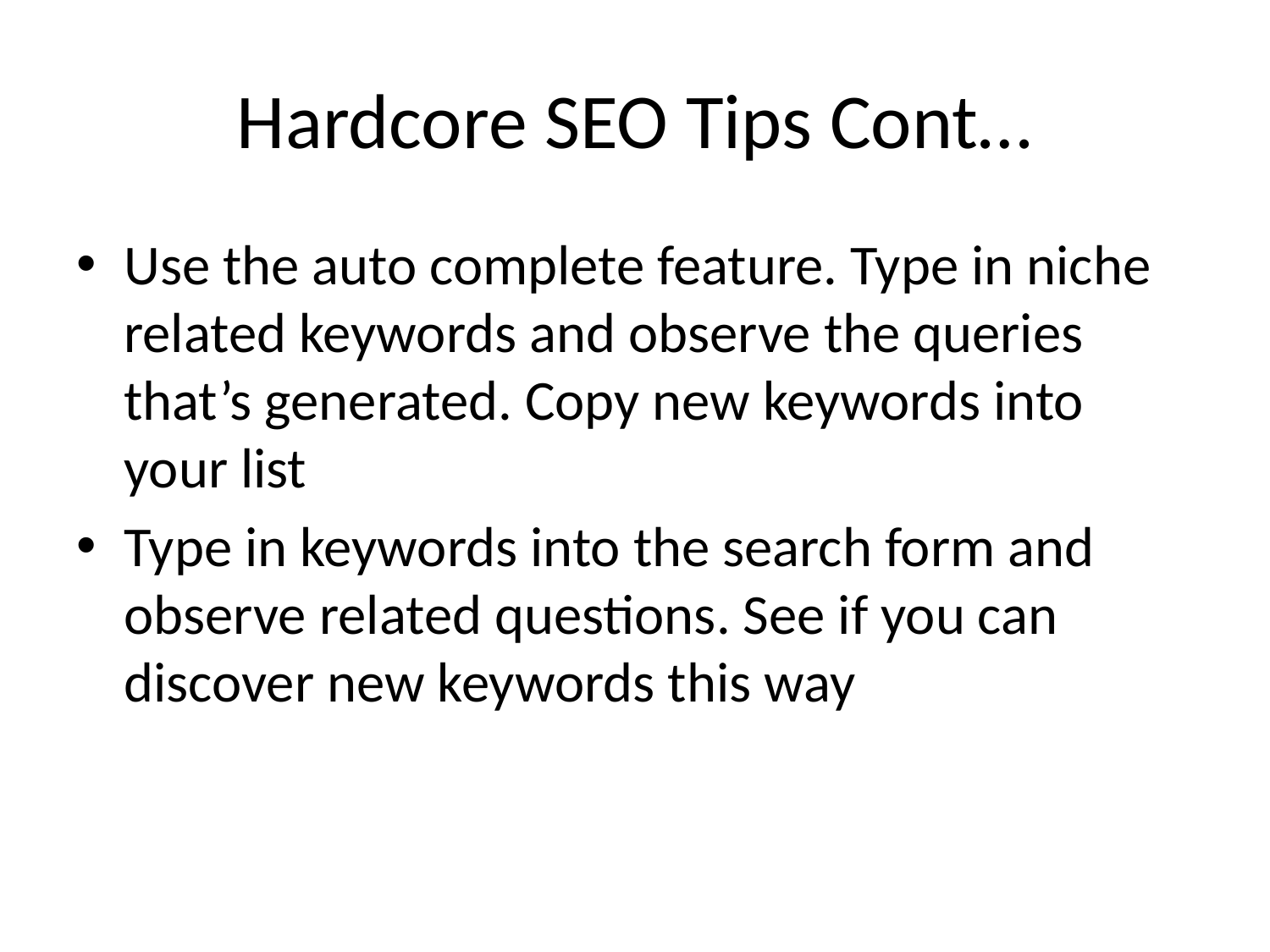

# Hardcore SEO Tips Cont…
Use the auto complete feature. Type in niche related keywords and observe the queries that’s generated. Copy new keywords into your list
Type in keywords into the search form and observe related questions. See if you can discover new keywords this way